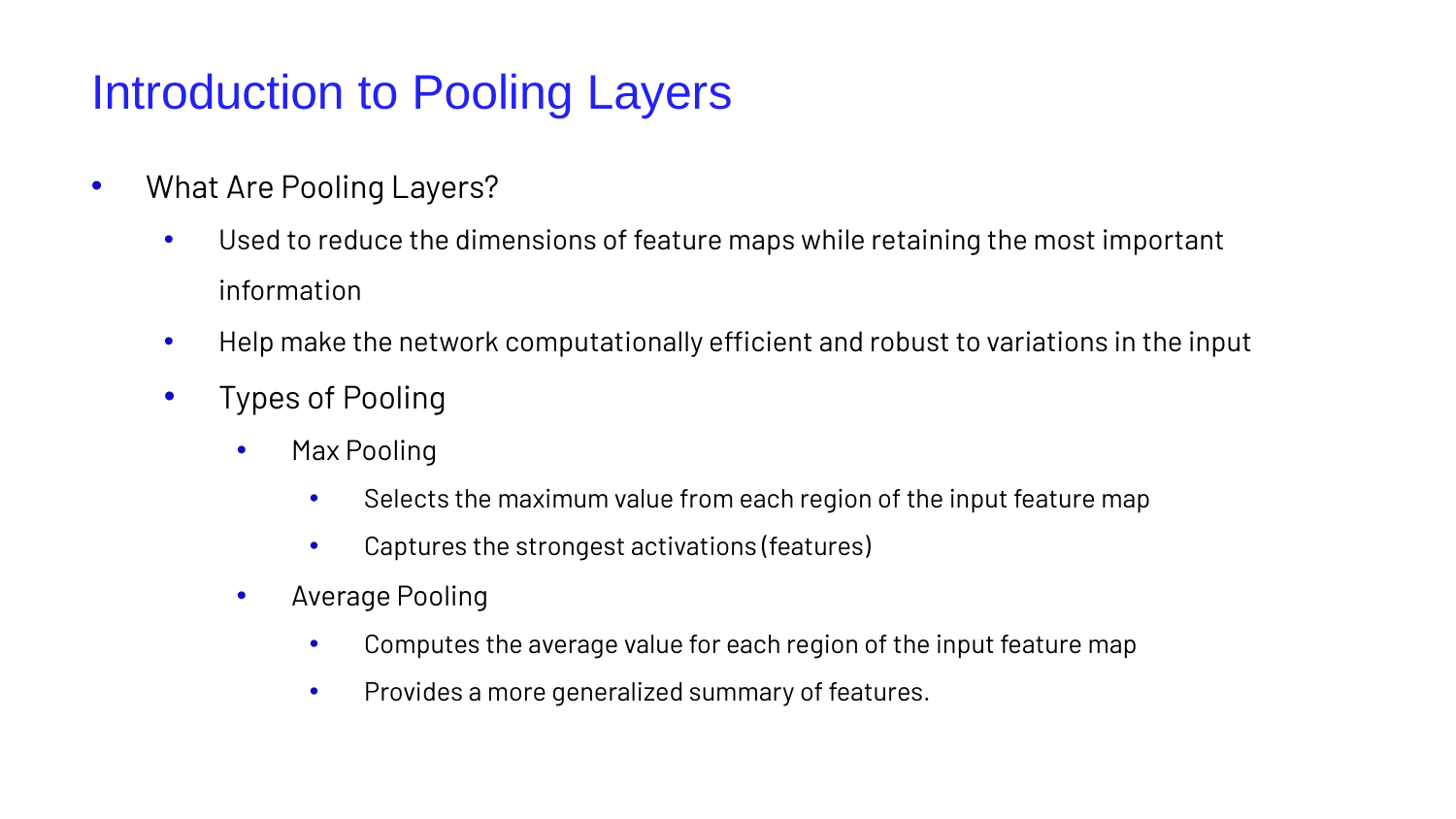

Introduction to Pooling Layers
What Are Pooling Layers?
Used to reduce the dimensions of feature maps while retaining the most important information
Help make the network computationally efficient and robust to variations in the input
Types of Pooling
Max Pooling
Selects the maximum value from each region of the input feature map
Captures the strongest activations (features)
Average Pooling
Computes the average value for each region of the input feature map
Provides a more generalized summary of features.